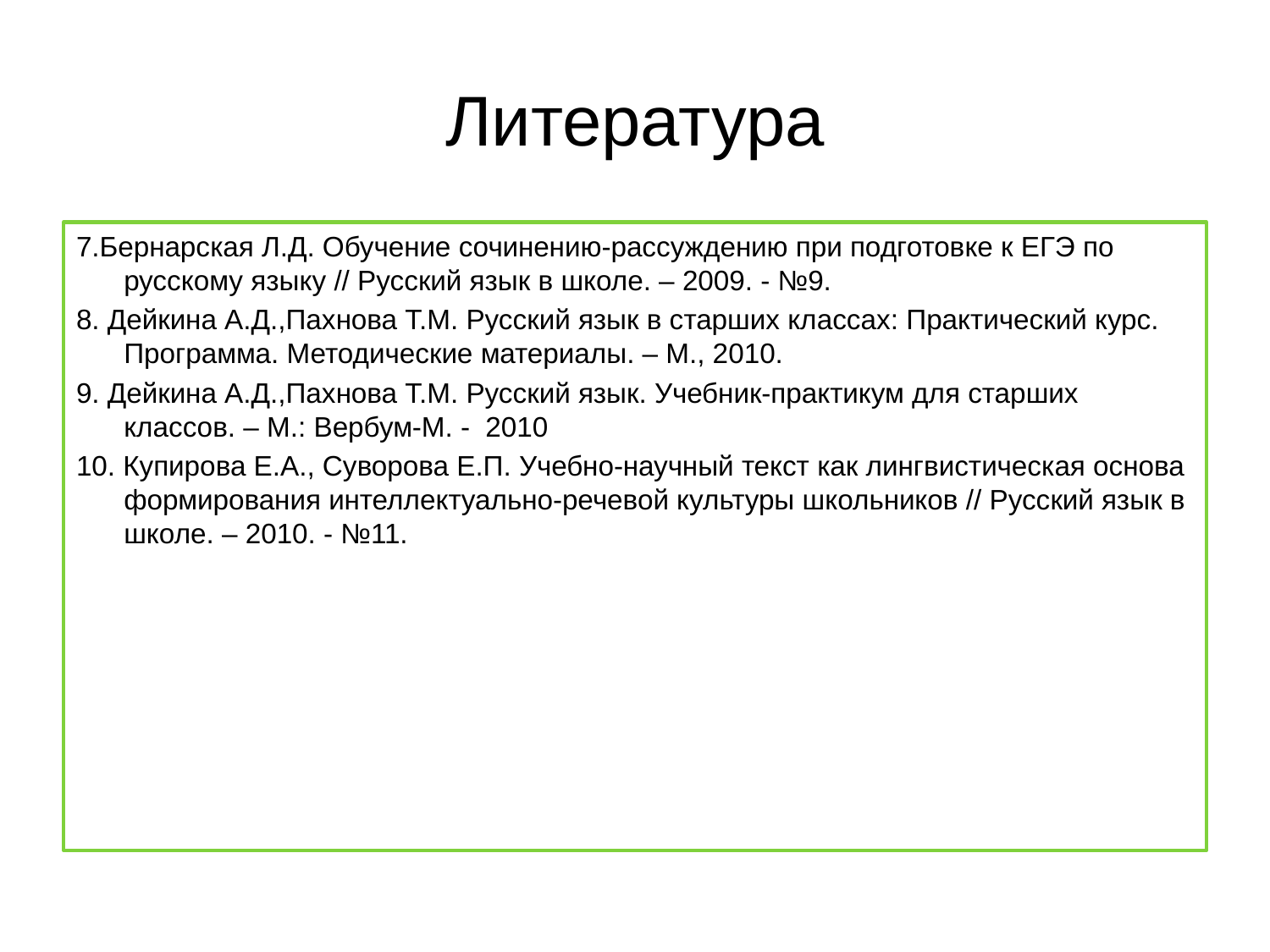

# Литература
7.Бернарская Л.Д. Обучение сочинению-рассуждению при подготовке к ЕГЭ по русскому языку // Русский язык в школе. – 2009. - №9.
8. Дейкина А.Д.,Пахнова Т.М. Русский язык в старших классах: Практический курс. Программа. Методические материалы. – М., 2010.
9. Дейкина А.Д.,Пахнова Т.М. Русский язык. Учебник-практикум для старших классов. – М.: Вербум-М. -  2010
10. Купирова Е.А., Суворова Е.П. Учебно-научный текст как лингвистическая основа формирования интеллектуально-речевой культуры школьников // Русский язык в школе. – 2010. - №11.